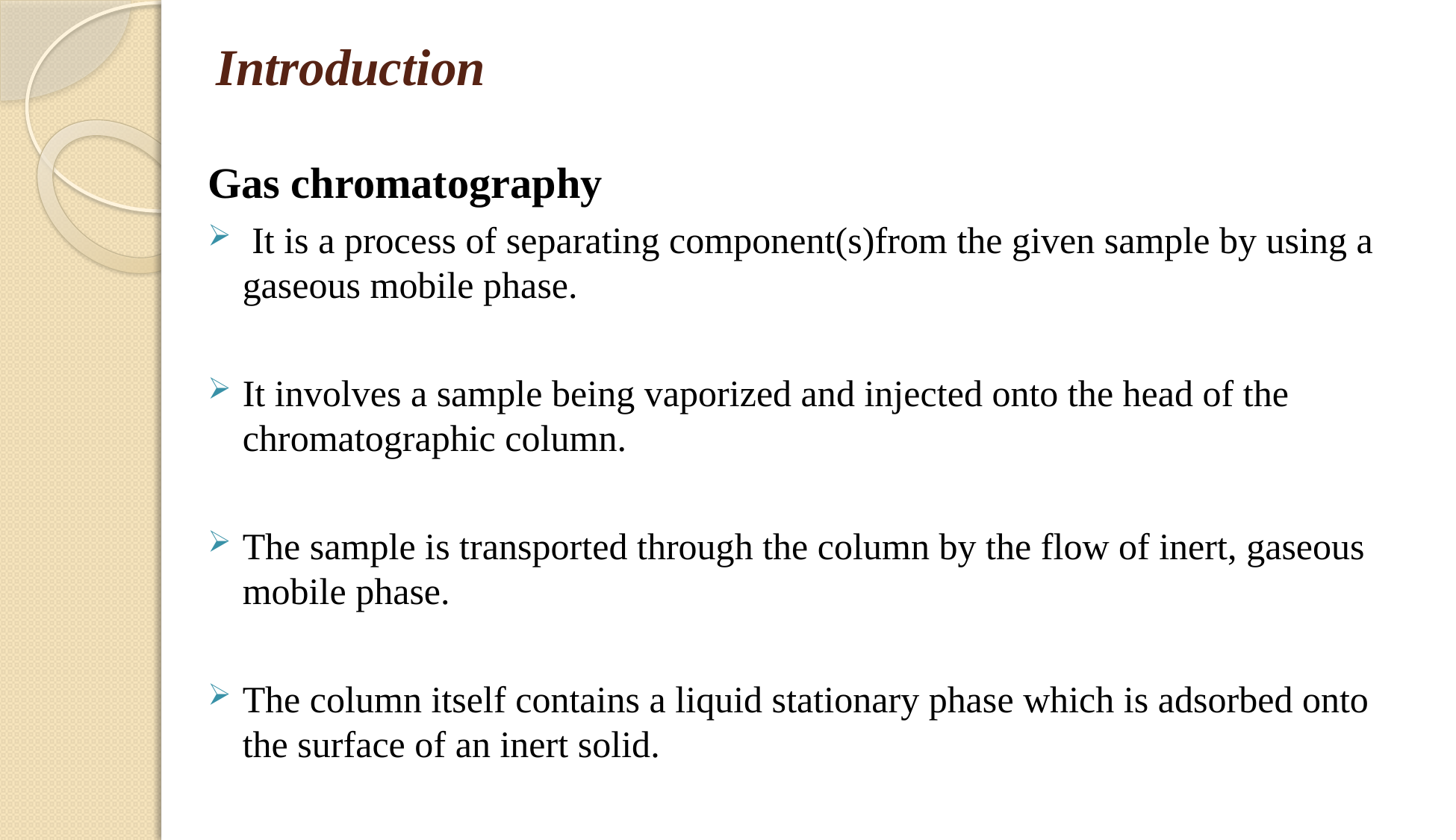

# Introduction
Gas chromatography
 It is a process of separating component(s)from the given sample by using a gaseous mobile phase.

It involves a sample being vaporized and injected onto the head of the chromatographic column.

The sample is transported through the column by the flow of inert, gaseous mobile phase.

The column itself contains a liquid stationary phase which is adsorbed onto the surface of an inert solid.